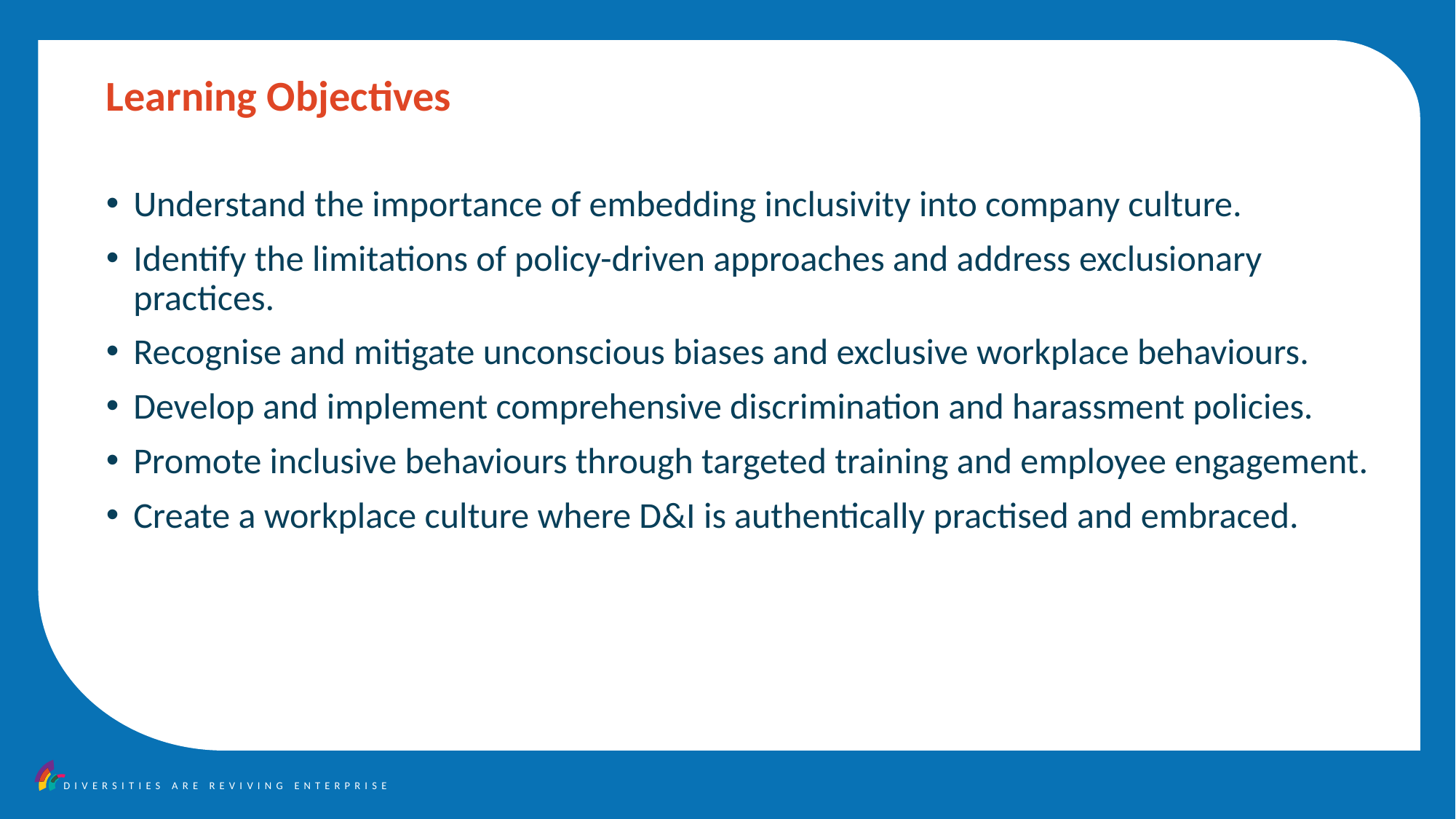

Learning Objectives
Understand the importance of embedding inclusivity into company culture.
Identify the limitations of policy-driven approaches and address exclusionary practices.
Recognise and mitigate unconscious biases and exclusive workplace behaviours.
Develop and implement comprehensive discrimination and harassment policies.
Promote inclusive behaviours through targeted training and employee engagement.
Create a workplace culture where D&I is authentically practised and embraced.